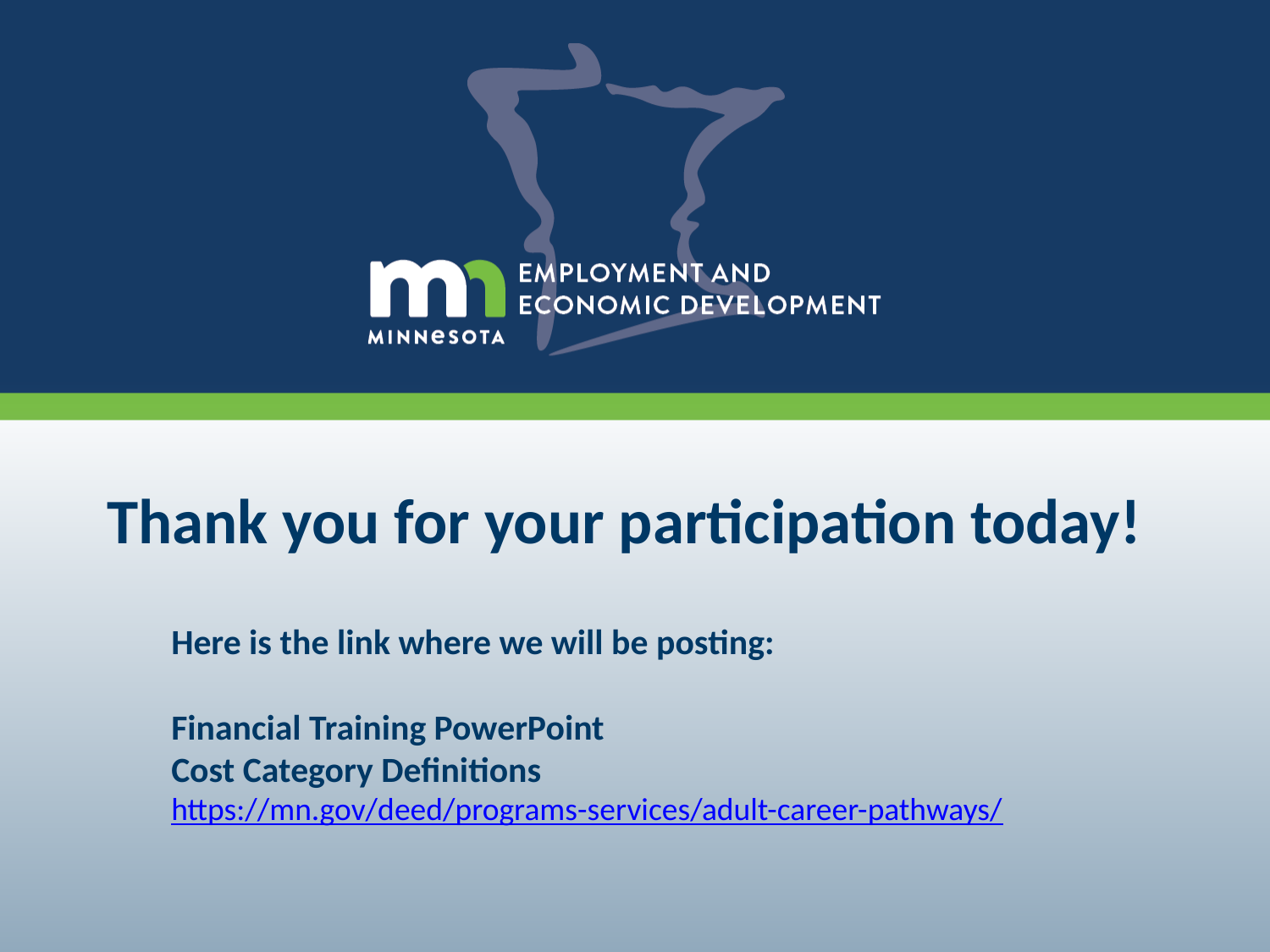

# Thank you for your participation today!
Here is the link where we will be posting:

Financial Training PowerPoint
Cost Category Definitions
https://mn.gov/deed/programs-services/adult-career-pathways/